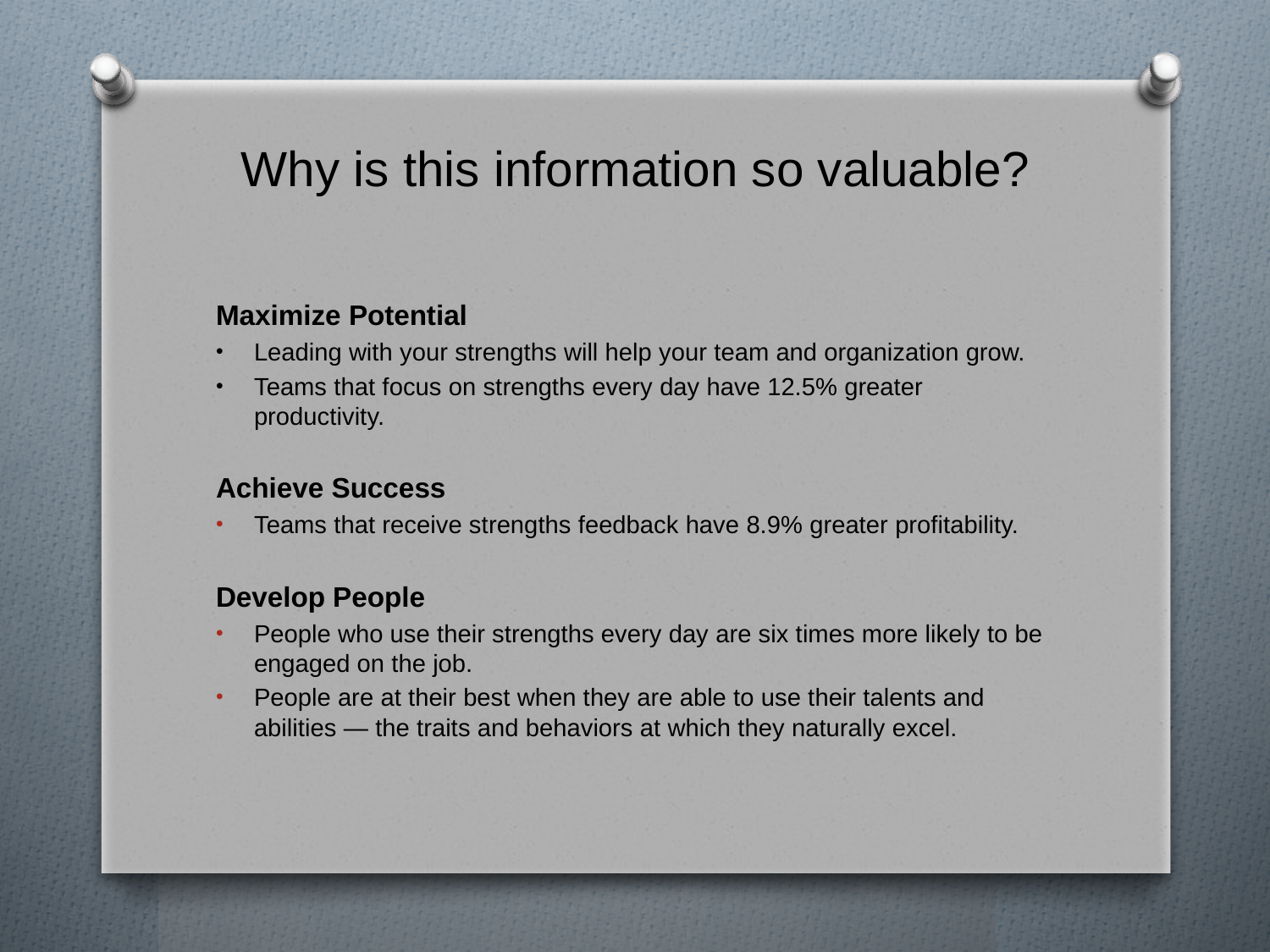

# Why is this information so valuable?

Maximize Potential
Leading with your strengths will help your team and organization grow.
Teams that focus on strengths every day have 12.5% greater productivity.

Achieve Success
Teams that receive strengths feedback have 8.9% greater profitability.

Develop People
People who use their strengths every day are six times more likely to be engaged on the job.
People are at their best when they are able to use their talents and abilities — the traits and behaviors at which they naturally excel.